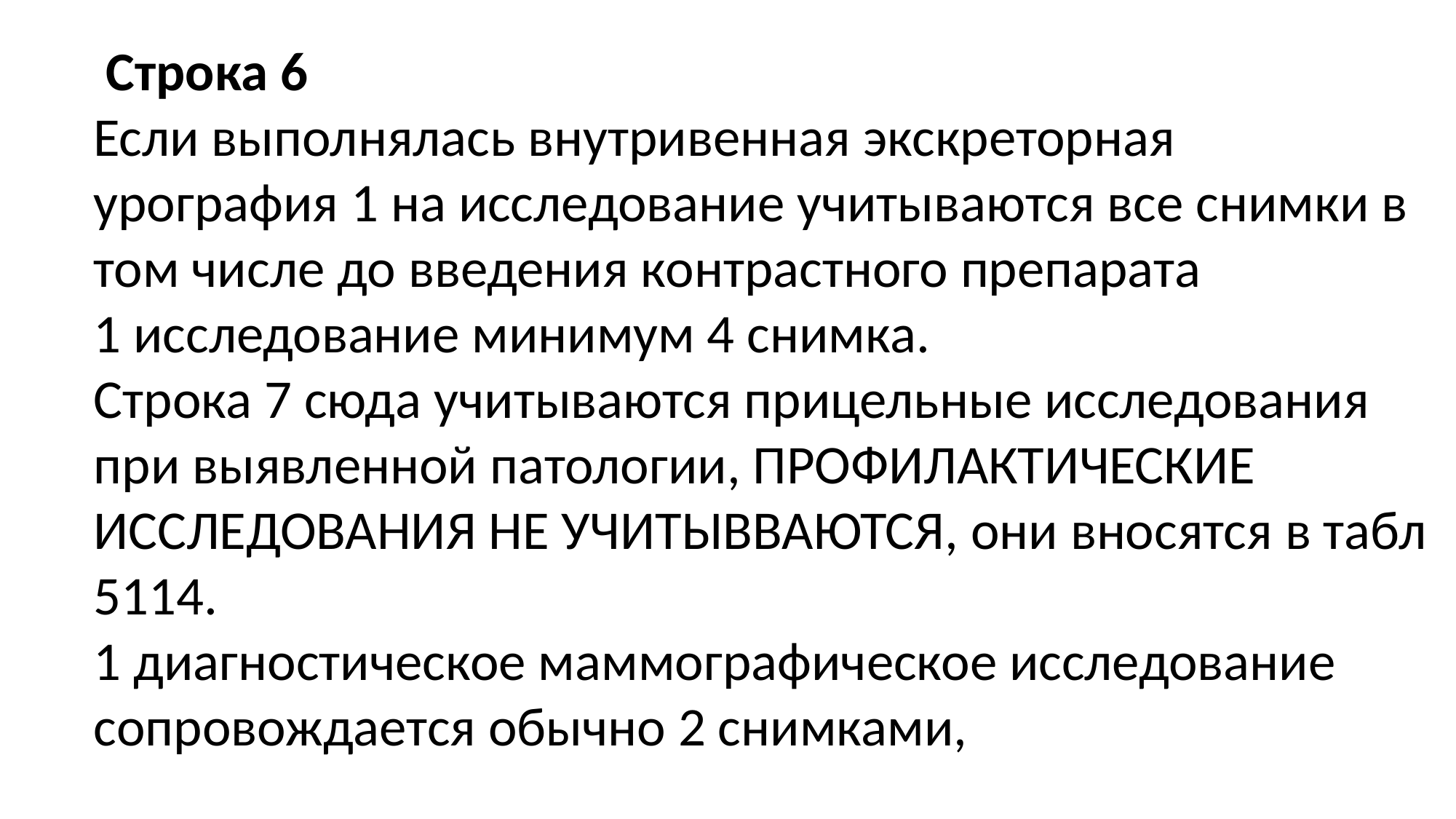

Строка 6
Если выполнялась внутривенная экскреторная урография 1 на исследование учитываются все снимки в том числе до введения контрастного препарата
1 исследование минимум 4 снимка.
Строка 7 сюда учитываются прицельные исследования при выявленной патологии, ПРОФИЛАКТИЧЕСКИЕ ИССЛЕДОВАНИЯ НЕ УЧИТЫВВАЮТСЯ, они вносятся в табл 5114.
1 диагностическое маммографическое исследование сопровождается обычно 2 снимками,